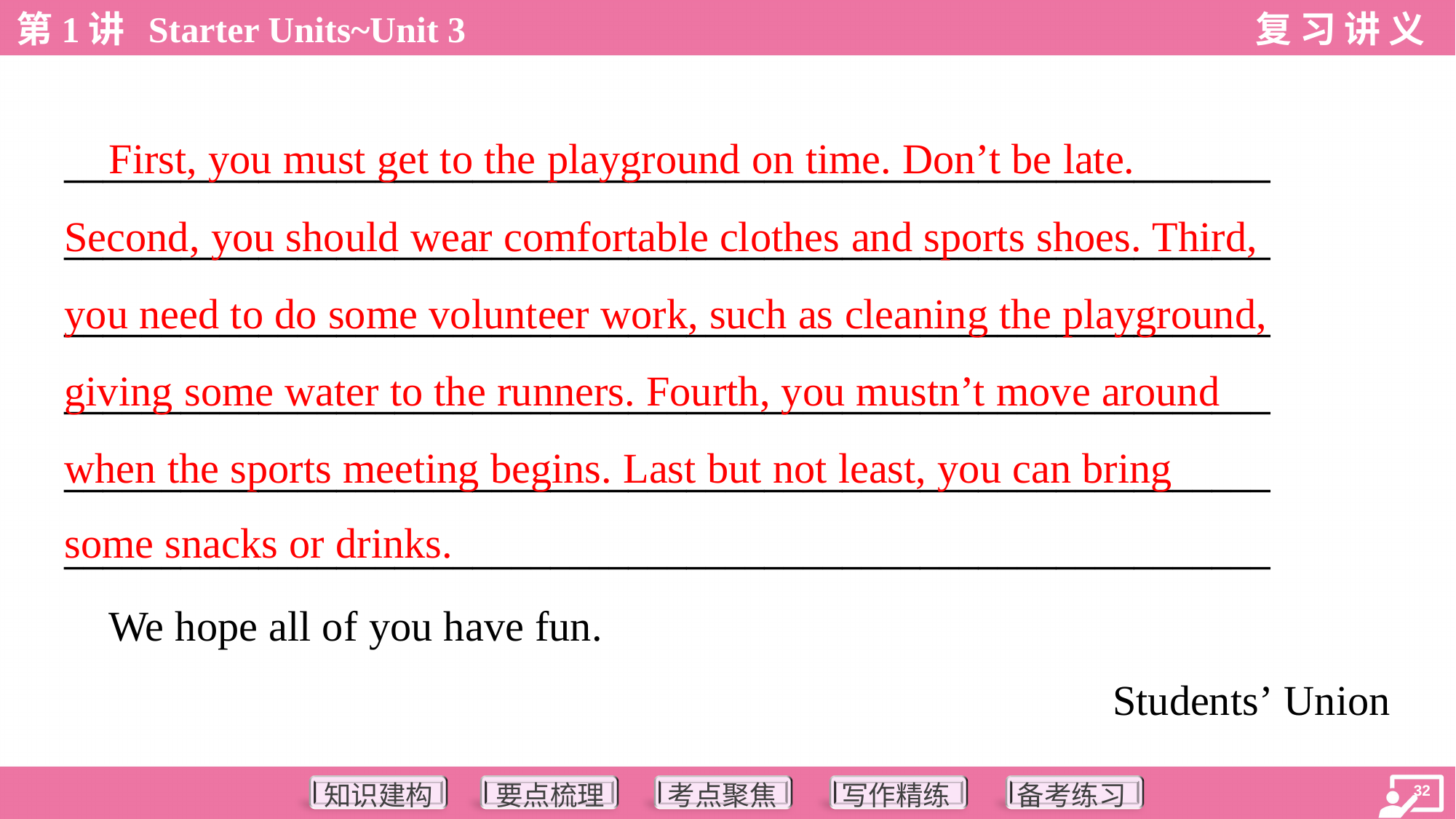

First, you must get to the playground on time. Don’t be late.
Second, you should wear comfortable clothes and sports shoes. Third,
you need to do some volunteer work, such as cleaning the playground,
giving some water to the runners. Fourth, you mustn’t move around
when the sports meeting begins. Last but not least, you can bring
some snacks or drinks.
______________________________________________________________
______________________________________________________________
______________________________________________________________
______________________________________________________________
______________________________________________________________
______________________________________________________________
    We hope all of you have fun.
Students’ Union